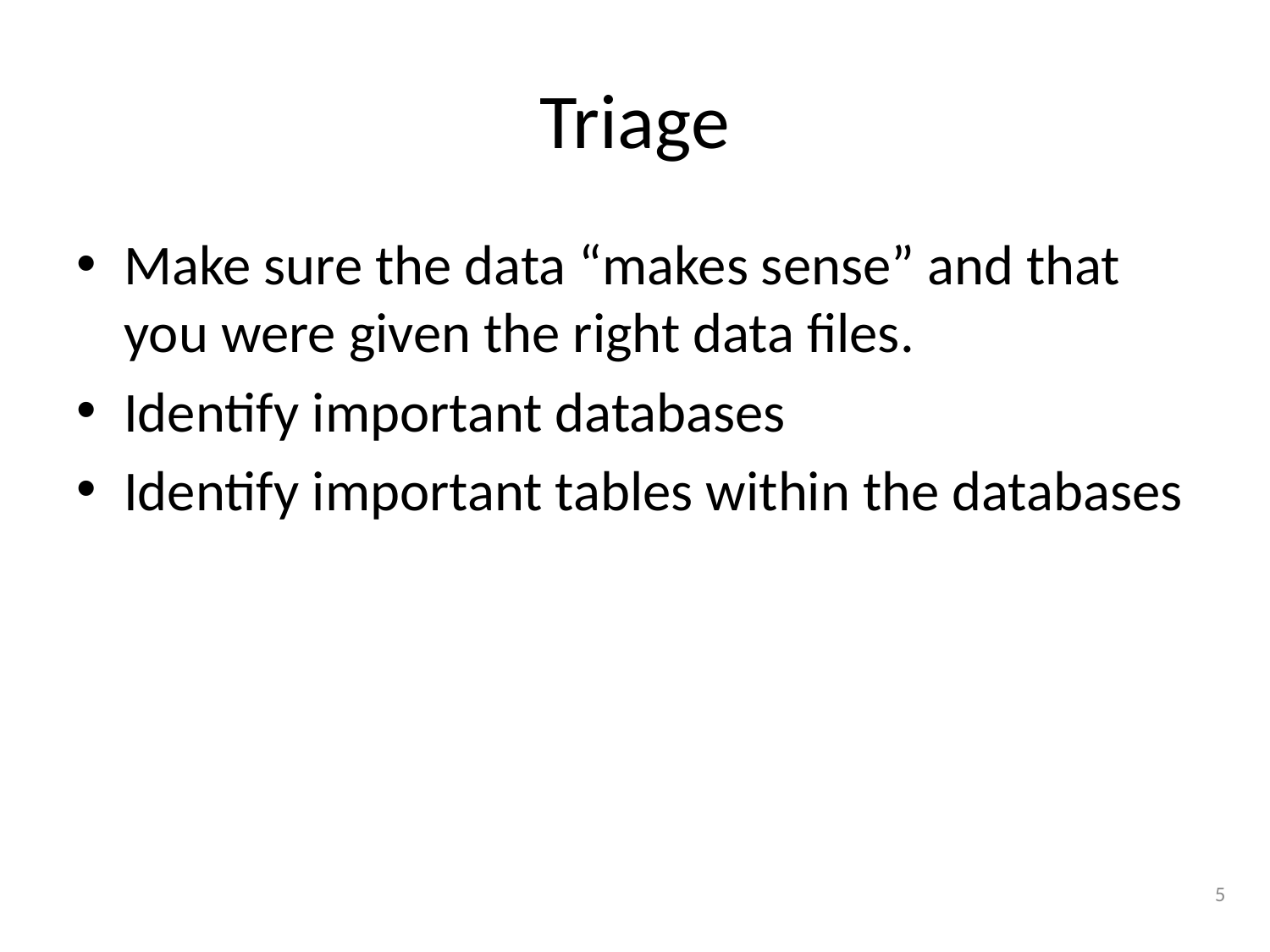

# Triage
Make sure the data “makes sense” and that you were given the right data files.
Identify important databases
Identify important tables within the databases
5